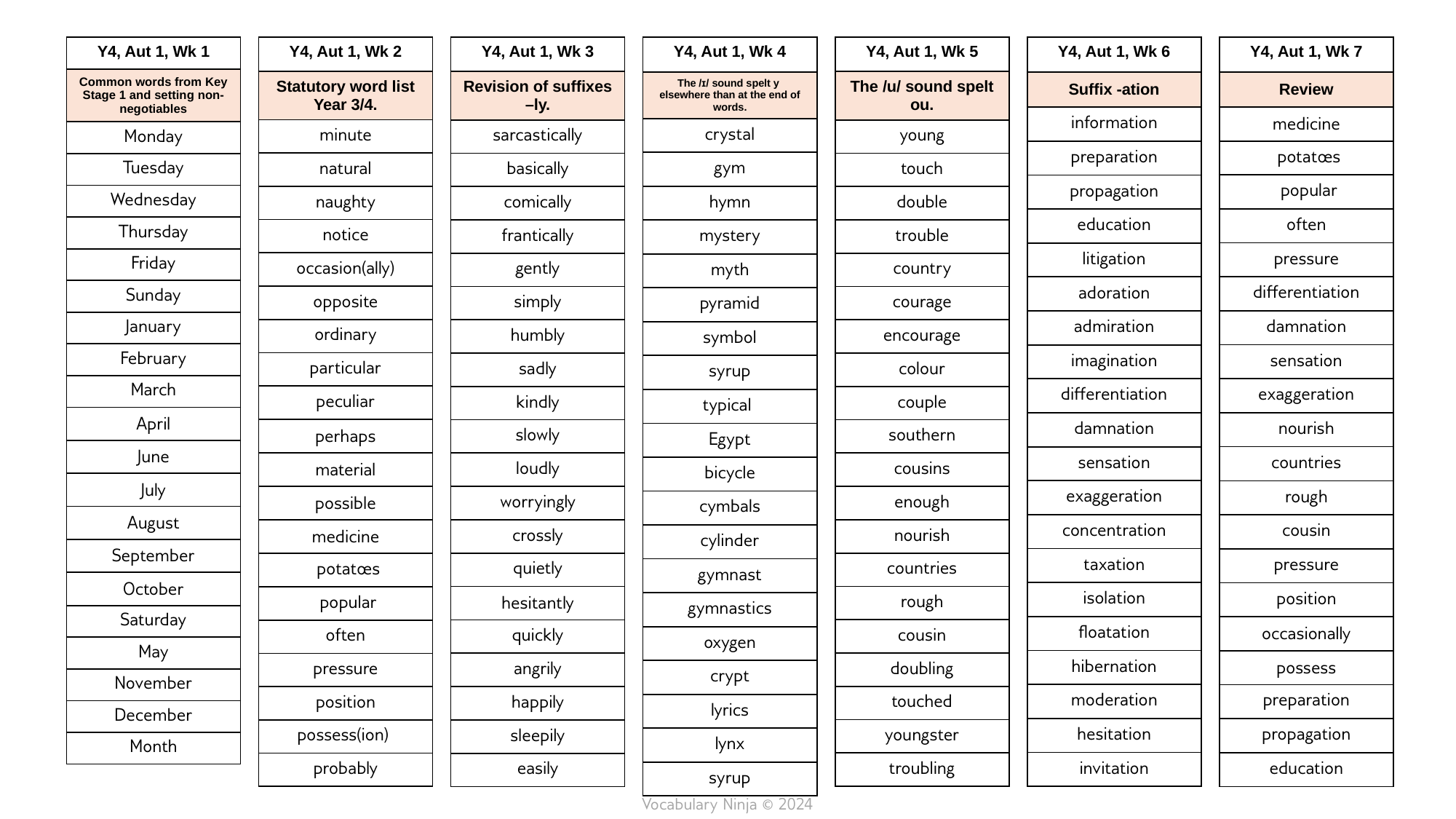

| Y4, Aut 1, Wk 4 |
| --- |
| The /ɪ/ sound spelt y elsewhere than at the end of words. |
| crystal |
| gym |
| hymn |
| mystery |
| myth |
| pyramid |
| symbol |
| syrup |
| typical |
| Egypt |
| bicycle |
| cymbals |
| cylinder |
| gymnast |
| gymnastics |
| oxygen |
| crypt |
| lyrics |
| lynx |
| syrup |
| Y4, Aut 1, Wk 7 |
| --- |
| Review |
| medicine |
| potatoes |
| popular |
| often |
| pressure |
| differentiation |
| damnation |
| sensation |
| exaggeration |
| nourish |
| countries |
| rough |
| cousin |
| pressure |
| position |
| occasionally |
| possess |
| preparation |
| propagation |
| education |
| Y4, Aut 1, Wk 1 |
| --- |
| Common words from Key Stage 1 and setting non-negotiables |
| Monday |
| Tuesday |
| Wednesday |
| Thursday |
| Friday |
| Sunday |
| January |
| February |
| March |
| April |
| June |
| July |
| August |
| September |
| October |
| Saturday |
| May |
| November |
| December |
| Month |
| Y4, Aut 1, Wk 2 |
| --- |
| Statutory word list Year 3/4. |
| minute |
| natural |
| naughty |
| notice |
| occasion(ally) |
| opposite |
| ordinary |
| particular |
| peculiar |
| perhaps |
| material |
| possible |
| medicine |
| potatoes |
| popular |
| often |
| pressure |
| position |
| possess(ion) |
| probably |
| Y4, Aut 1, Wk 3 |
| --- |
| Revision of suffixes –ly. |
| sarcastically |
| basically |
| comically |
| frantically |
| gently |
| simply |
| humbly |
| sadly |
| kindly |
| slowly |
| loudly |
| worryingly |
| crossly |
| quietly |
| hesitantly |
| quickly |
| angrily |
| happily |
| sleepily |
| easily |
| Y4, Aut 1, Wk 5 |
| --- |
| The /u/ sound spelt ou. |
| young |
| touch |
| double |
| trouble |
| country |
| courage |
| encourage |
| colour |
| couple |
| southern |
| cousins |
| enough |
| nourish |
| countries |
| rough |
| cousin |
| doubling |
| touched |
| youngster |
| troubling |
| Y4, Aut 1, Wk 6 |
| --- |
| Suffix -ation |
| information |
| preparation |
| propagation |
| education |
| litigation |
| adoration |
| admiration |
| imagination |
| differentiation |
| damnation |
| sensation |
| exaggeration |
| concentration |
| taxation |
| isolation |
| floatation |
| hibernation |
| moderation |
| hesitation |
| invitation |
Vocabulary Ninja © 2024